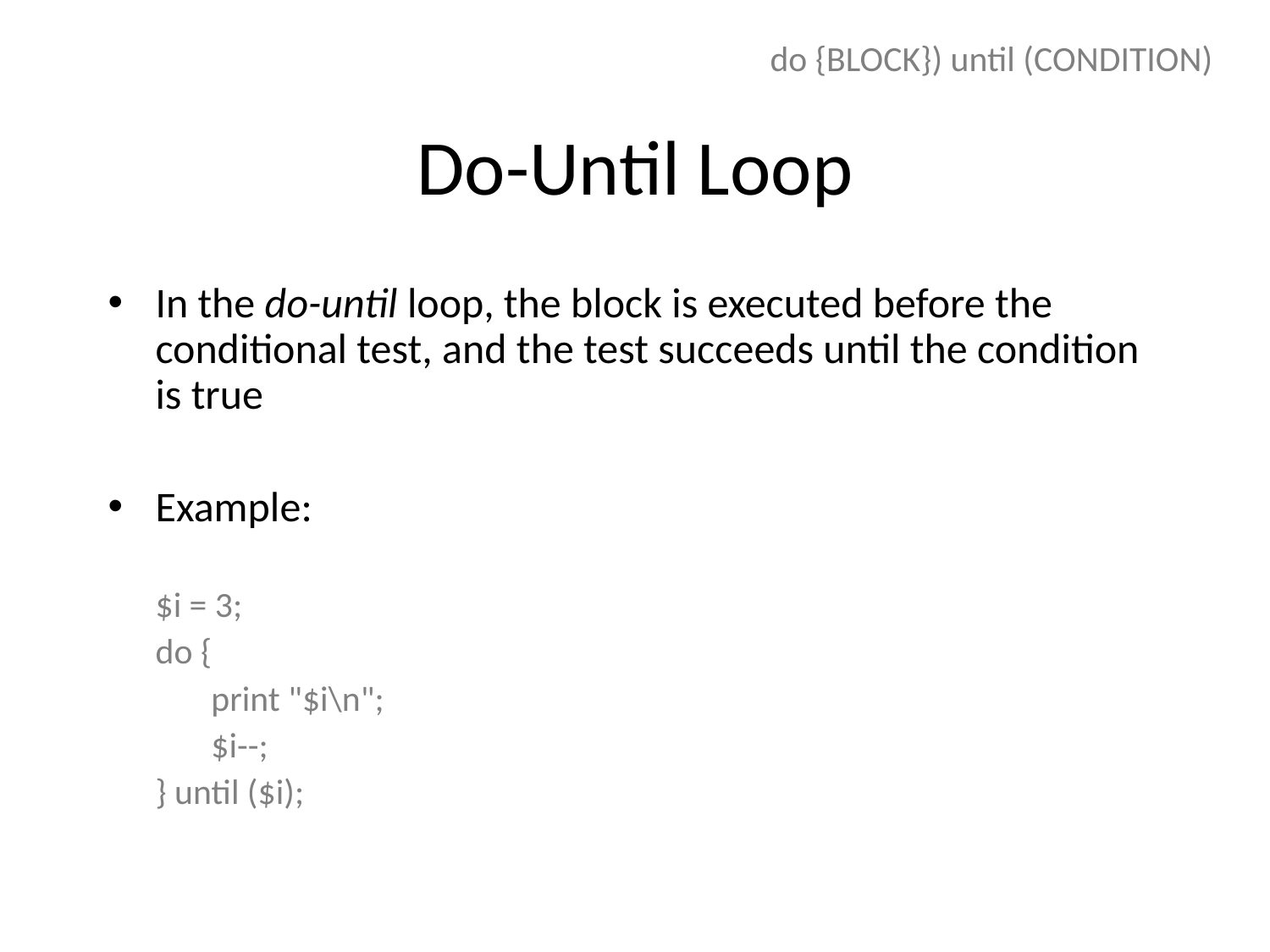

do {BLOCK}) until (CONDITION)
# Do-Until Loop
In the do-until loop, the block is executed before the conditional test, and the test succeeds until the condition is true

Example:

	$i = 3;
	do {
	print "$i\n";
	$i--;
	} until ($i);